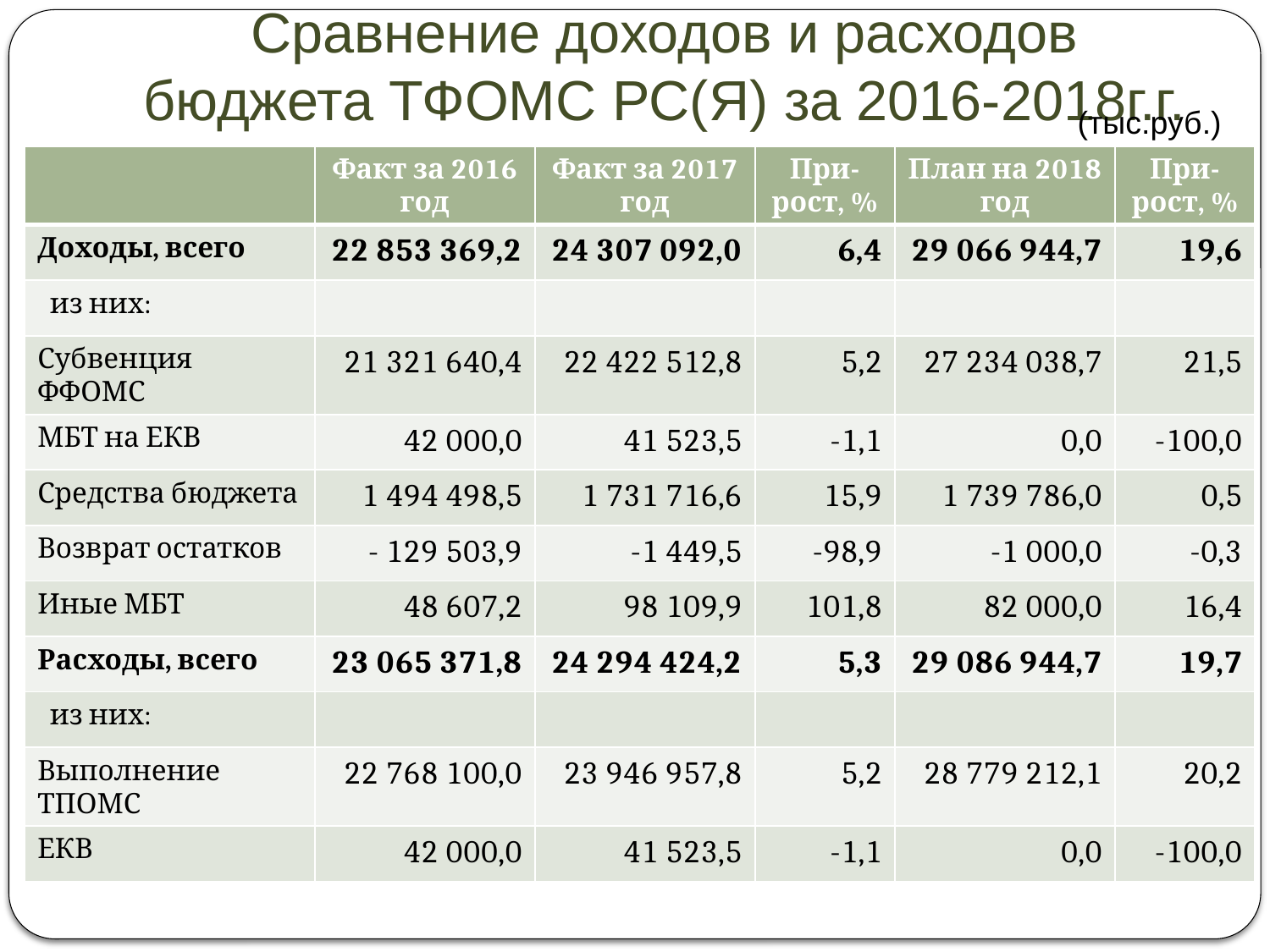

# Сравнение доходов и расходов бюджета ТФОМС РС(Я) за 2016-2018г.г.
(тыс.руб.)
|  | Факт за 2016 год | Факт за 2017 год | При-рост, % | План на 2018 год | При-рост, % |
| --- | --- | --- | --- | --- | --- |
| Доходы, всего | 22 853 369,2 | 24 307 092,0 | 6,4 | 29 066 944,7 | 19,6 |
| из них: |  |  |  |  |  |
| Субвенция ФФОМС | 21 321 640,4 | 22 422 512,8 | 5,2 | 27 234 038,7 | 21,5 |
| МБТ на ЕКВ | 42 000,0 | 41 523,5 | -1,1 | 0,0 | -100,0 |
| Средства бюджета | 1 494 498,5 | 1 731 716,6 | 15,9 | 1 739 786,0 | 0,5 |
| Возврат остатков | - 129 503,9 | -1 449,5 | -98,9 | -1 000,0 | -0,3 |
| Иные МБТ | 48 607,2 | 98 109,9 | 101,8 | 82 000,0 | 16,4 |
| Расходы, всего | 23 065 371,8 | 24 294 424,2 | 5,3 | 29 086 944,7 | 19,7 |
| из них: |  |  |  |  |  |
| Выполнение ТПОМС | 22 768 100,0 | 23 946 957,8 | 5,2 | 28 779 212,1 | 20,2 |
| ЕКВ | 42 000,0 | 41 523,5 | -1,1 | 0,0 | -100,0 |